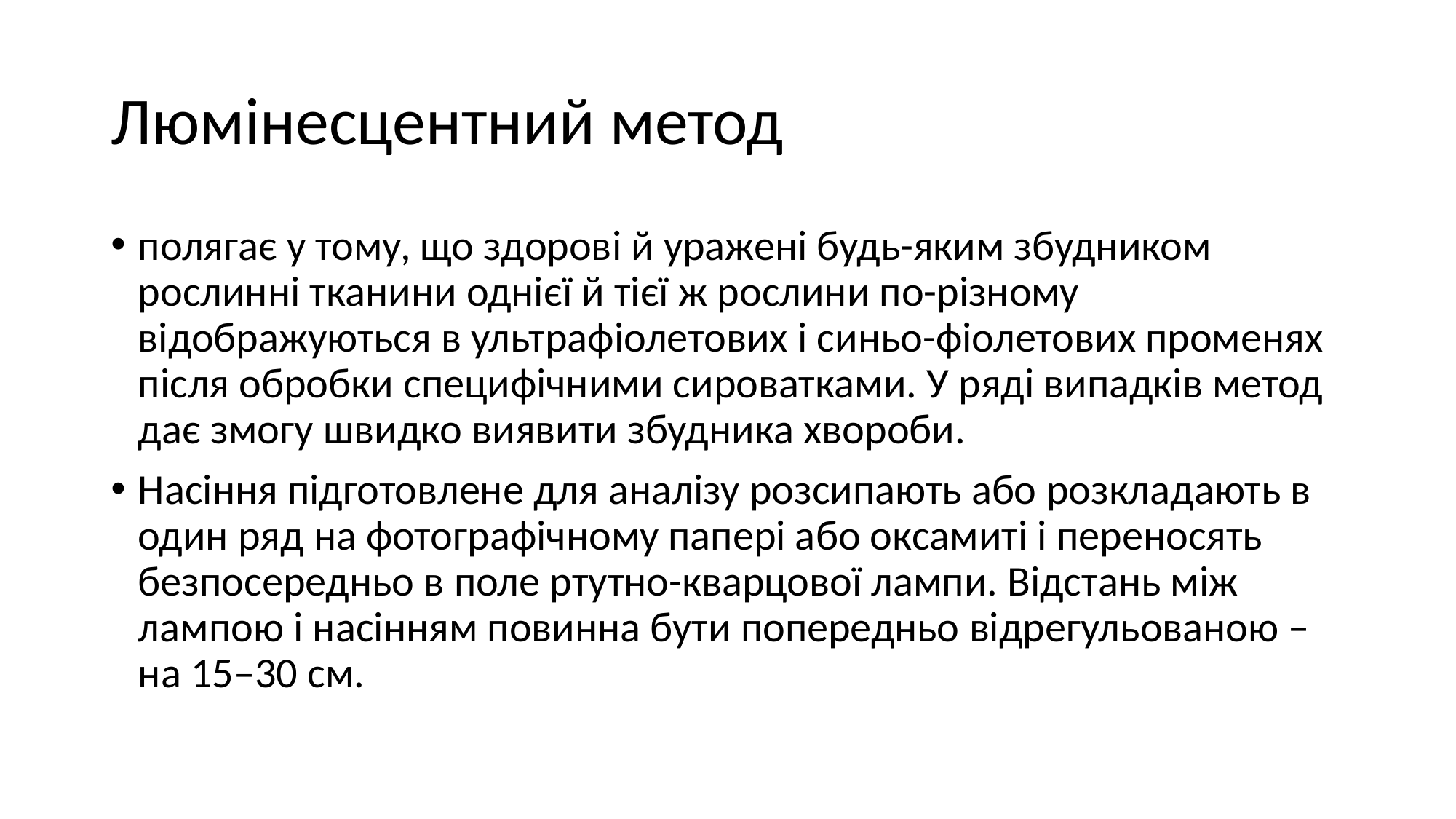

# Люмінесцентний метод
полягає у тому, що здорові й уражені будь-яким збудником рослинні тканини однієї й тієї ж рослини по-різному відображуються в ультрафіолетових і синьо-фіолетових променях після обробки специфічними сироватками. У ряді випадків метод дає змогу швидко виявити збудника хвороби.
Насіння підготовлене для аналізу розсипають або розкладають в один ряд на фотографічному папері або оксамиті і переносять безпосередньо в поле ртутно-кварцової лампи. Відстань між лампою і насінням повинна бути попередньо відрегульованою – на 15–30 см.